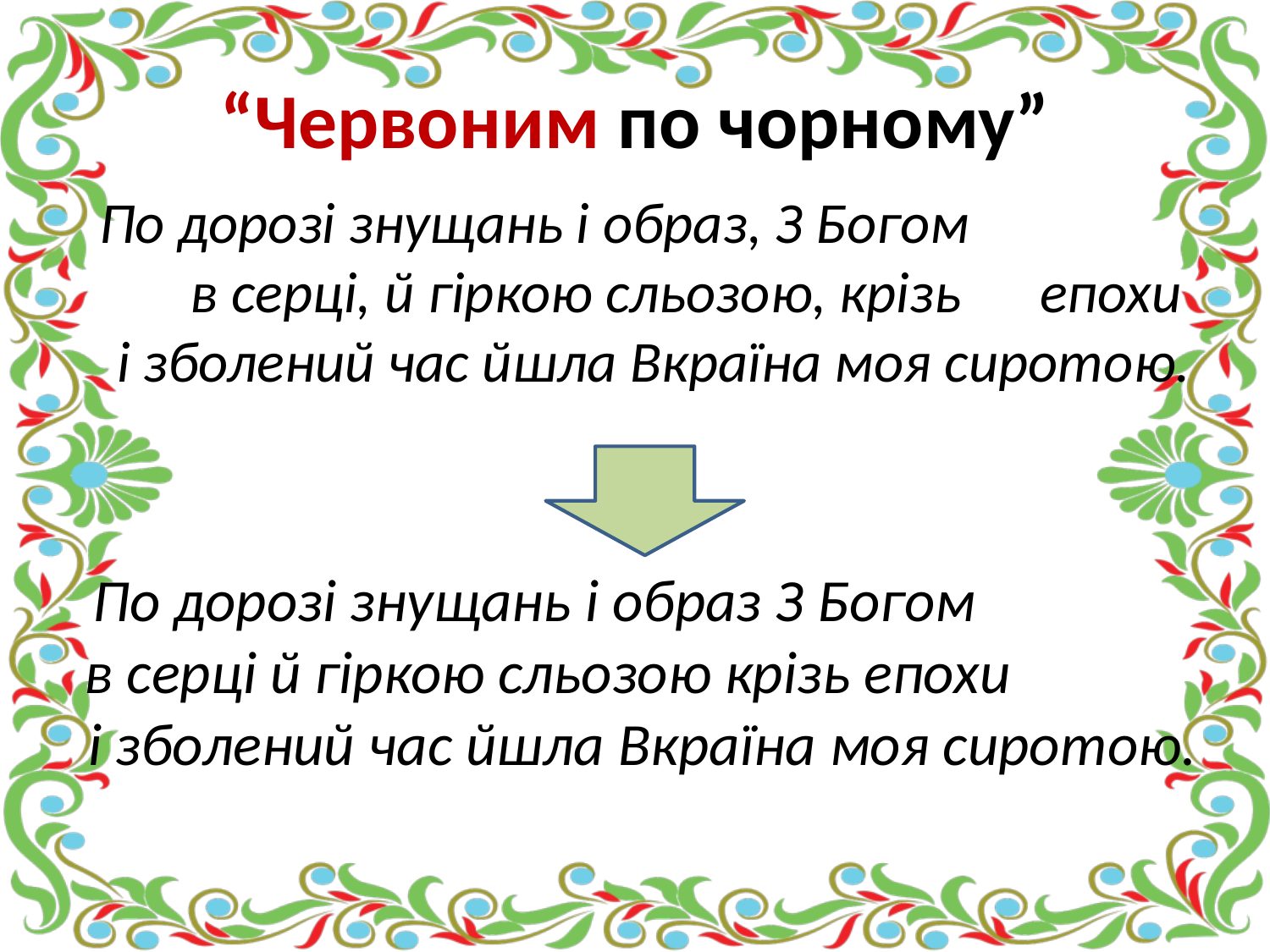

# “Червоним по чорному”
  По дорозі знущань і образ, З Богом                       в серці, й гіркою сльозою, крізь      епохи і зболений час йшла Вкраїна моя сиротою.

По дорозі знущань і образ З Богом                 в серці й гіркою сльозою крізь епохи               і зболений час йшла Вкраїна моя сиротою.